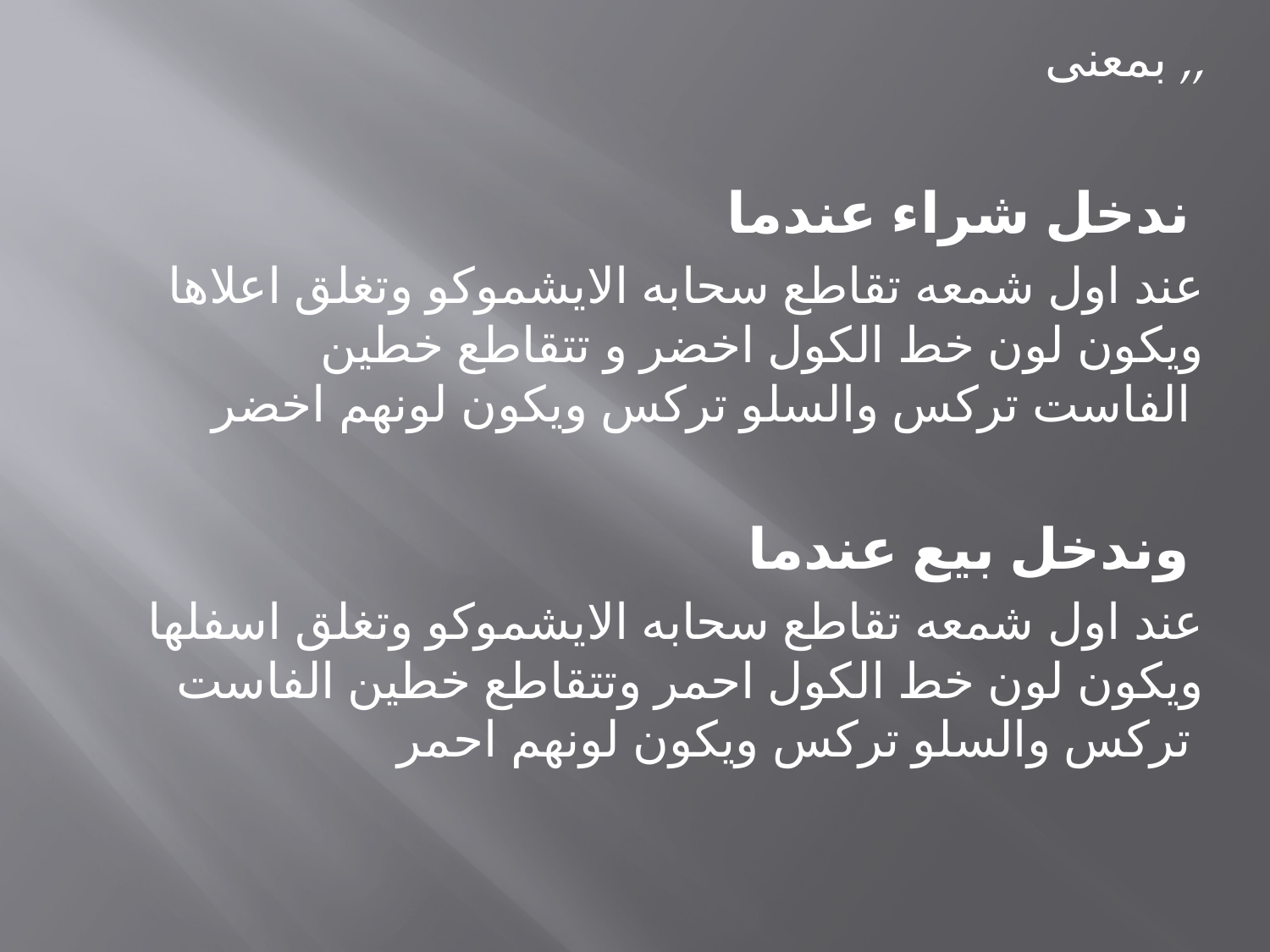

بمعنى ,,

ندخل شراء عندما
 عند اول شمعه تقاطع سحابه الايشموكو وتغلق اعلاها ويكون لون خط الكول اخضر و تتقاطع خطين الفاست تركس والسلو تركس ويكون لونهم اخضر

وندخل بيع عندما
عند اول شمعه تقاطع سحابه الايشموكو وتغلق اسفلها ويكون لون خط الكول احمر وتتقاطع خطين الفاست تركس والسلو تركس ويكون لونهم احمر